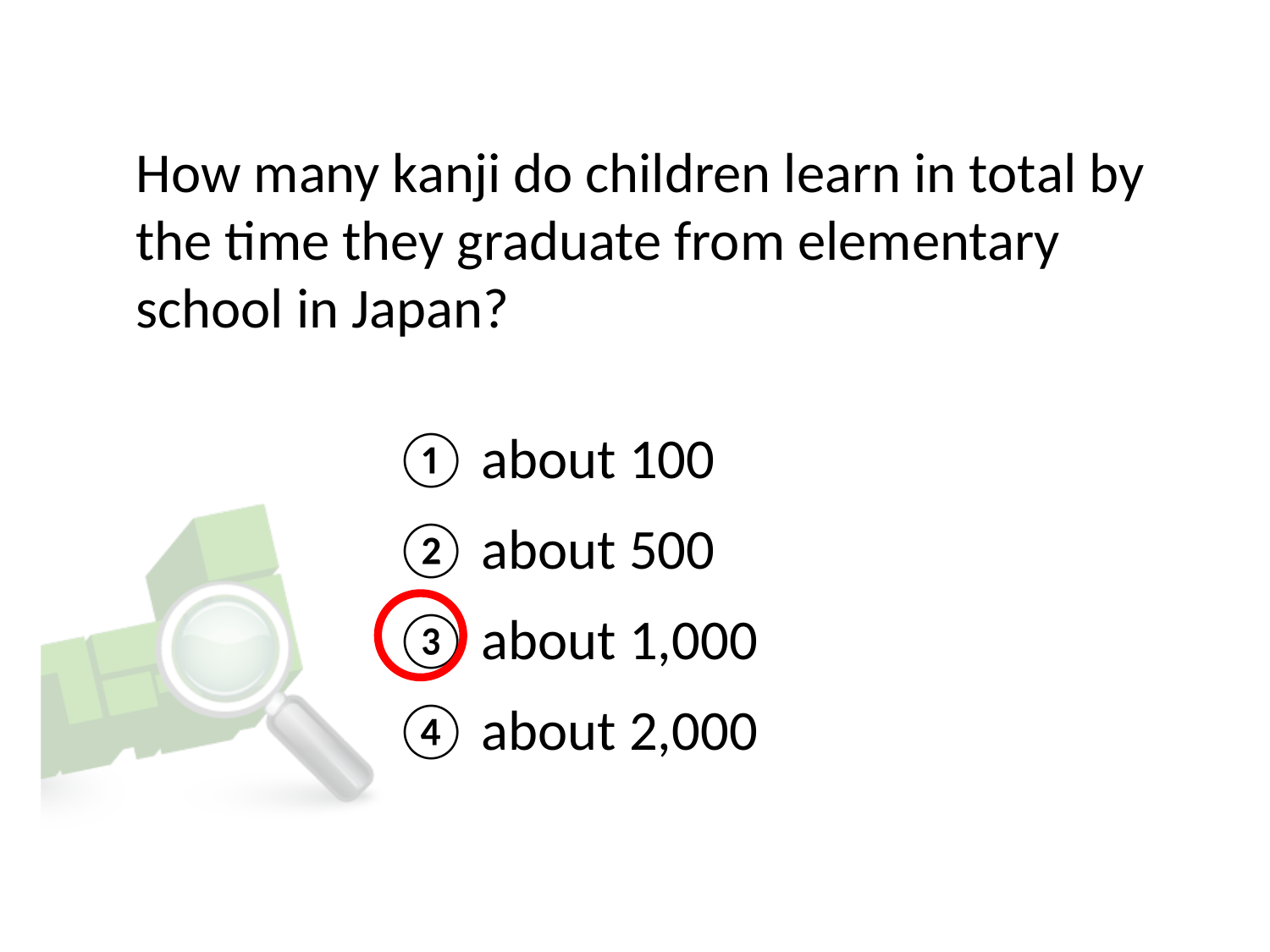

# How many kanji do children learn in total by the time they graduate from elementary school in Japan?
① about 100
② about 500
③ about 1,000
④ about 2,000